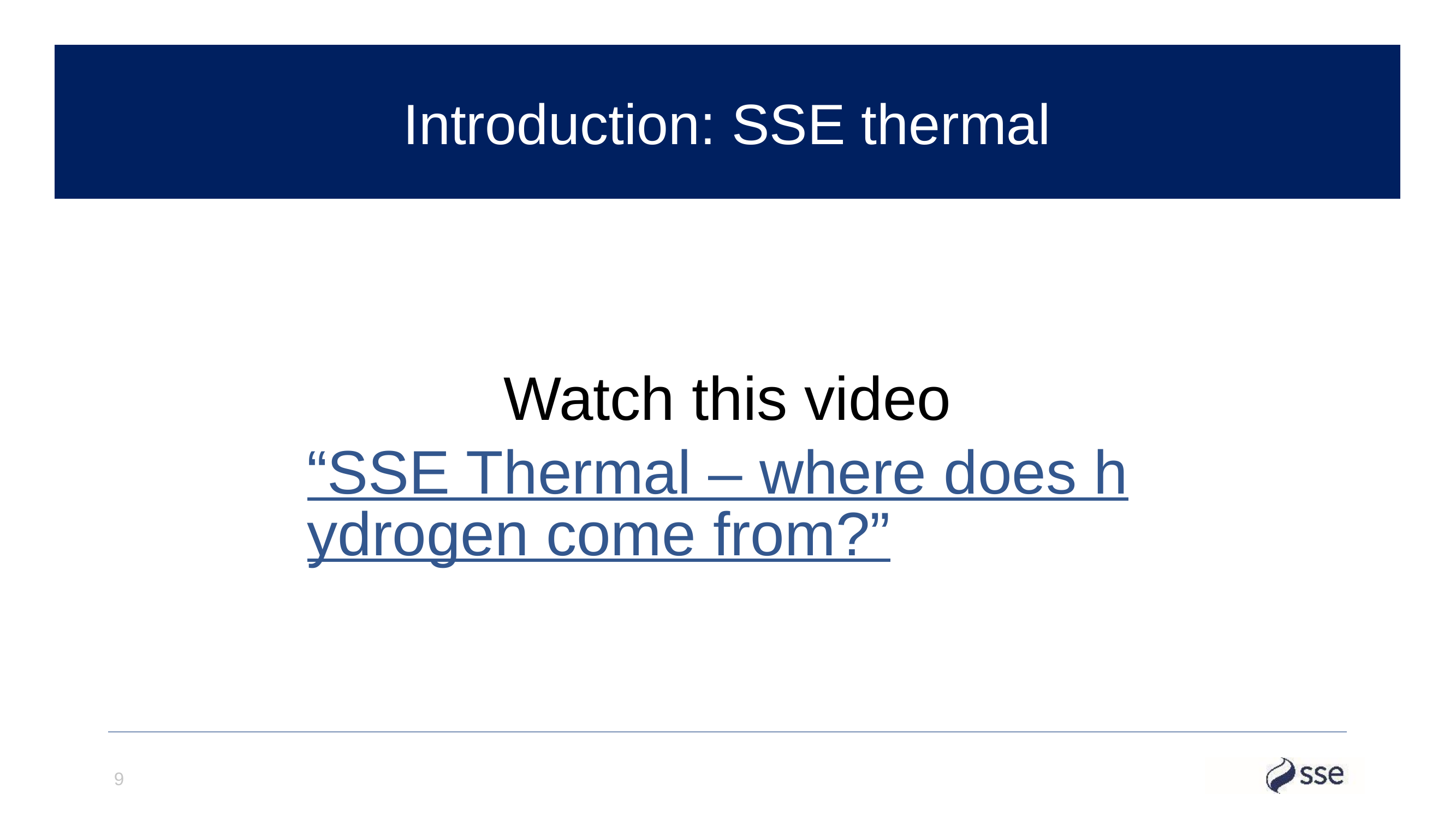

Introduction: SSE thermal
Watch this video
“SSE Thermal – where does hydrogen come from?”
9